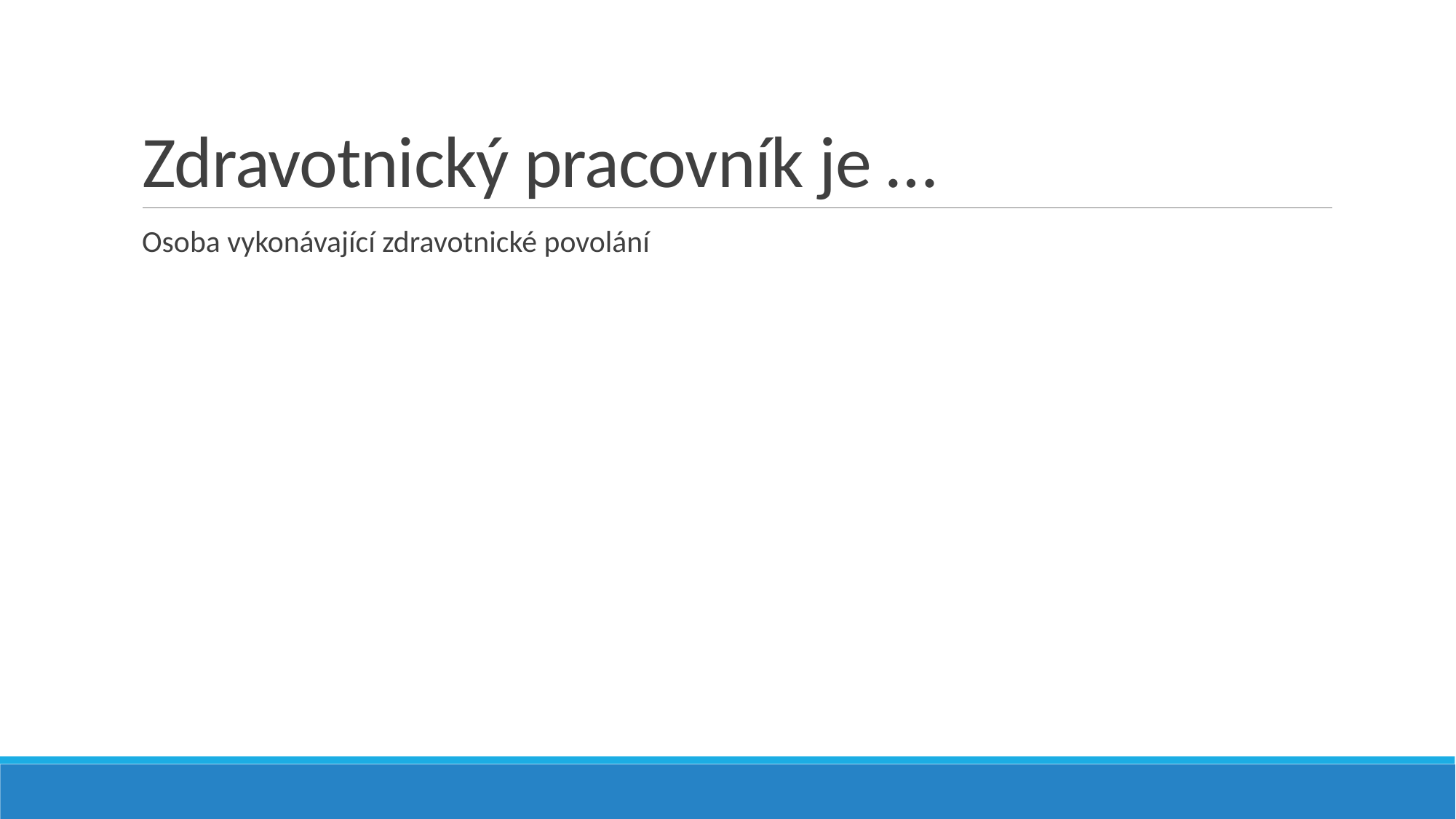

# Zdravotnický pracovník je …
Osoba vykonávající zdravotnické povolání